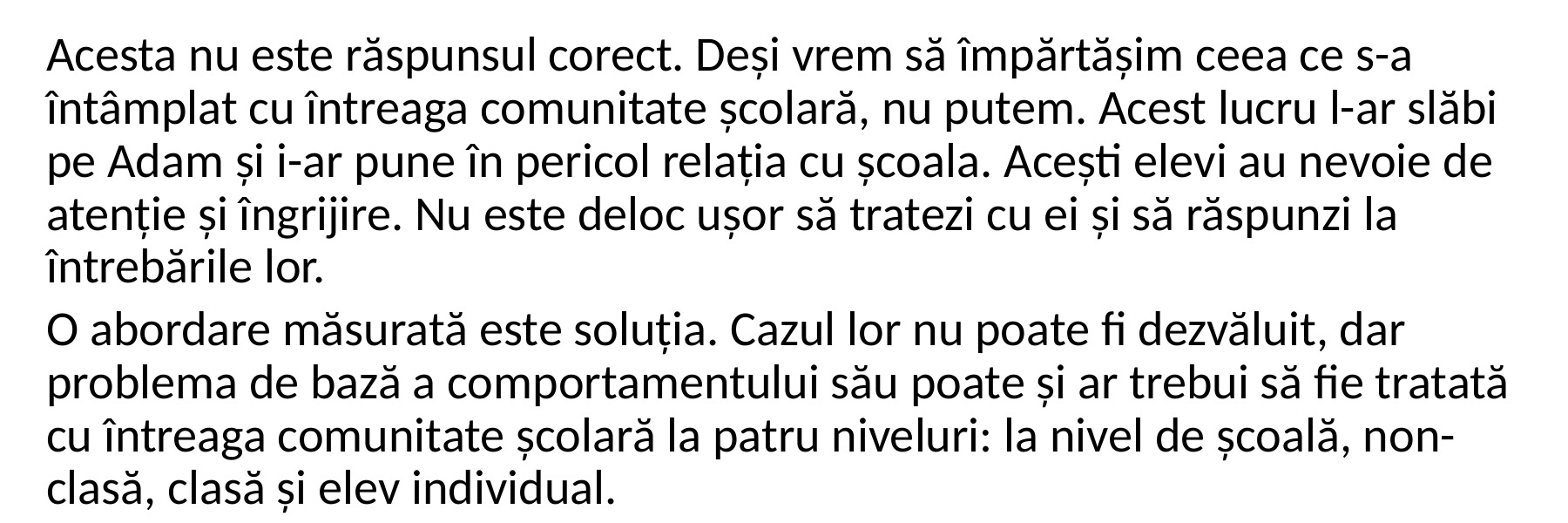

Acesta nu este răspunsul corect. Deși vrem să împărtășim ceea ce s-a întâmplat cu întreaga comunitate școlară, nu putem. Acest lucru l-ar slăbi pe Adam și i-ar pune în pericol relația cu școala. Acești elevi au nevoie de atenție și îngrijire. Nu este deloc ușor să tratezi cu ei și să răspunzi la întrebările lor.
O abordare măsurată este soluția. Cazul lor nu poate fi dezvăluit, dar problema de bază a comportamentului său poate și ar trebui să fie tratată cu întreaga comunitate școlară la patru niveluri: la nivel de școală, non-clasă, clasă și elev individual.